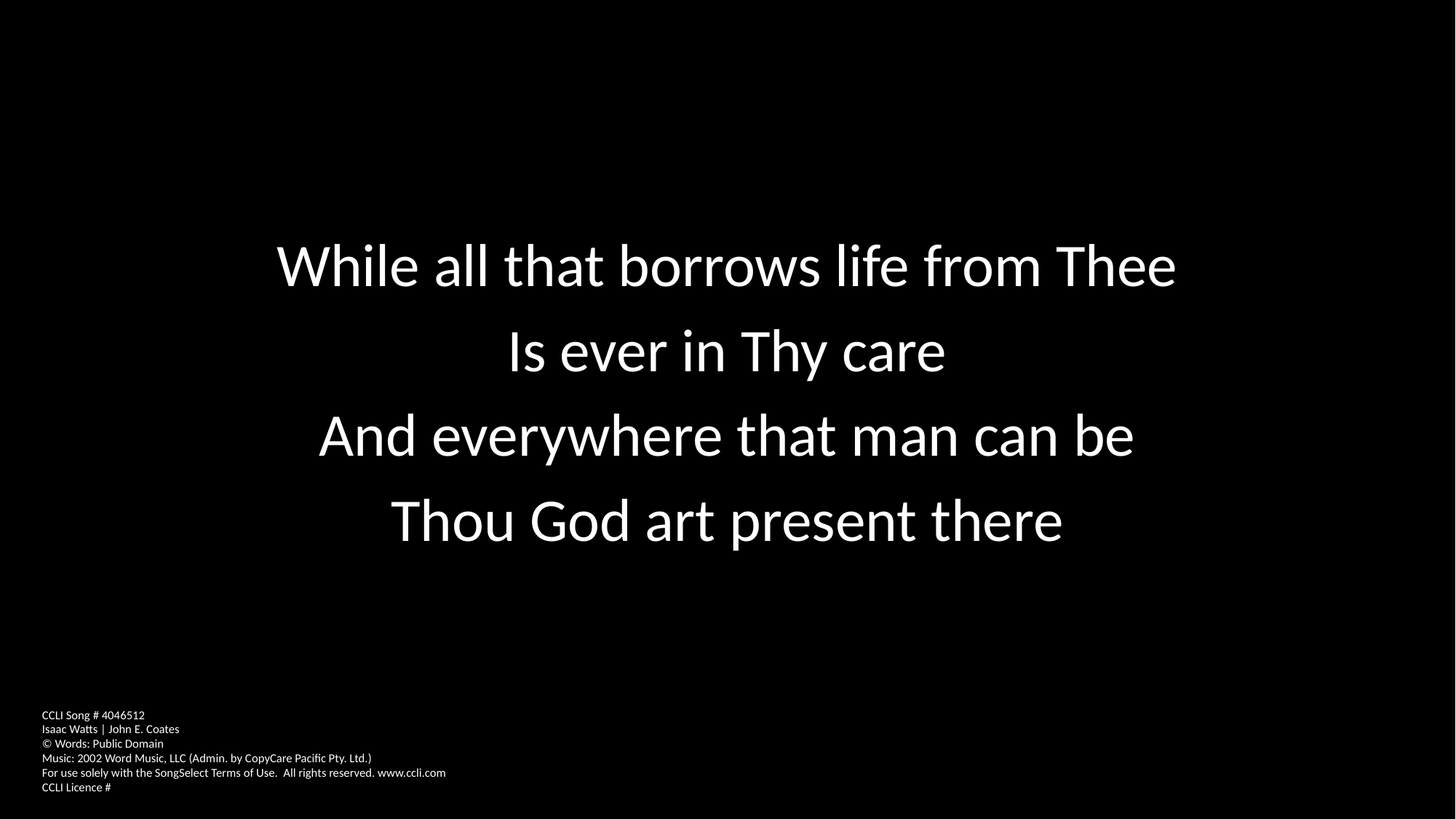

While all that borrows life from Thee
Is ever in Thy care
And everywhere that man can be
Thou God art present there
CCLI Song # 4046512
Isaac Watts | John E. Coates
© Words: Public Domain
Music: 2002 Word Music, LLC (Admin. by CopyCare Pacific Pty. Ltd.)
For use solely with the SongSelect Terms of Use.  All rights reserved. www.ccli.com
CCLI Licence #